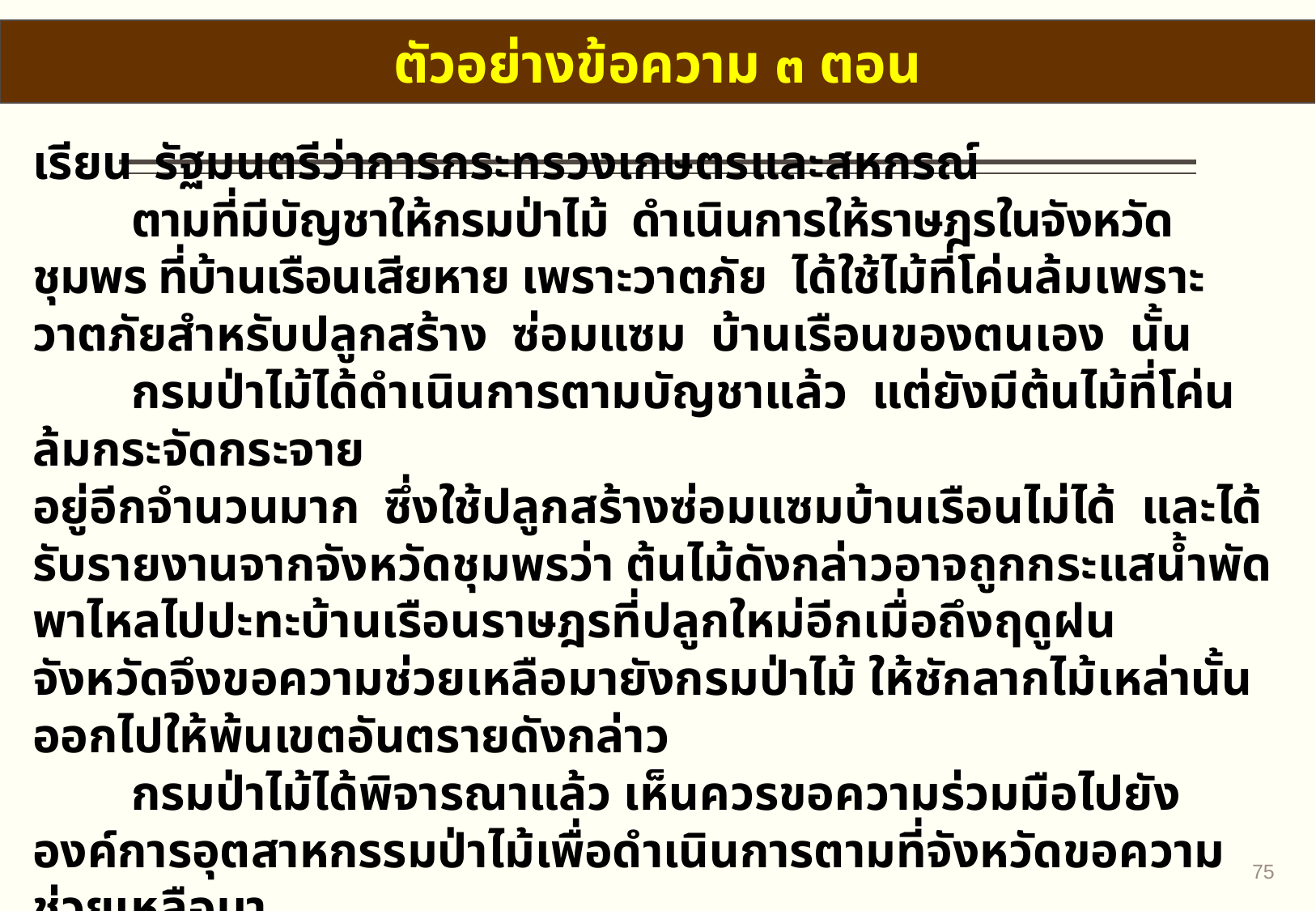

ตัวอย่างข้อความ ๓ ตอน
เรียน	รัฐมนตรีว่าการกระทรวงเกษตรและสหกรณ์
	ตามที่มีบัญชาให้กรมป่าไม้  ดำเนินการให้ราษฎรในจังหวัดชุมพร ที่บ้านเรือนเสียหาย เพราะวาตภัย  ได้ใช้ไม้ที่โค่นล้มเพราะวาตภัยสำหรับปลูกสร้าง  ซ่อมแซม  บ้านเรือนของตนเอง  นั้น
	กรมป่าไม้ได้ดำเนินการตามบัญชาแล้ว  แต่ยังมีต้นไม้ที่โค่นล้มกระจัดกระจาย
อยู่อีกจำนวนมาก  ซึ่งใช้ปลูกสร้างซ่อมแซมบ้านเรือนไม่ได้  และได้รับรายงานจากจังหวัดชุมพรว่า ต้นไม้ดังกล่าวอาจถูกกระแสน้ำพัดพาไหลไปปะทะบ้านเรือนราษฎรที่ปลูกใหม่อีกเมื่อถึงฤดูฝน  จังหวัดจึงขอความช่วยเหลือมายังกรมป่าไม้ ให้ชักลากไม้เหล่านั้นออกไปให้พ้นเขตอันตรายดังกล่าว
	กรมป่าไม้ได้พิจารณาแล้ว เห็นควรขอความร่วมมือไปยังองค์การอุตสาหกรรมป่าไม้เพื่อดำเนินการตามที่จังหวัดขอความช่วยเหลือมา
	จึงเรียนมาเพื่อโปรดพิจารณา หากชอบด้วยดำริ โปรดสั่งให้องค์การอุตสาหกรรมป่าไม้ ให้ความช่วยเหลือแก่จังหวัดต่อไป
75